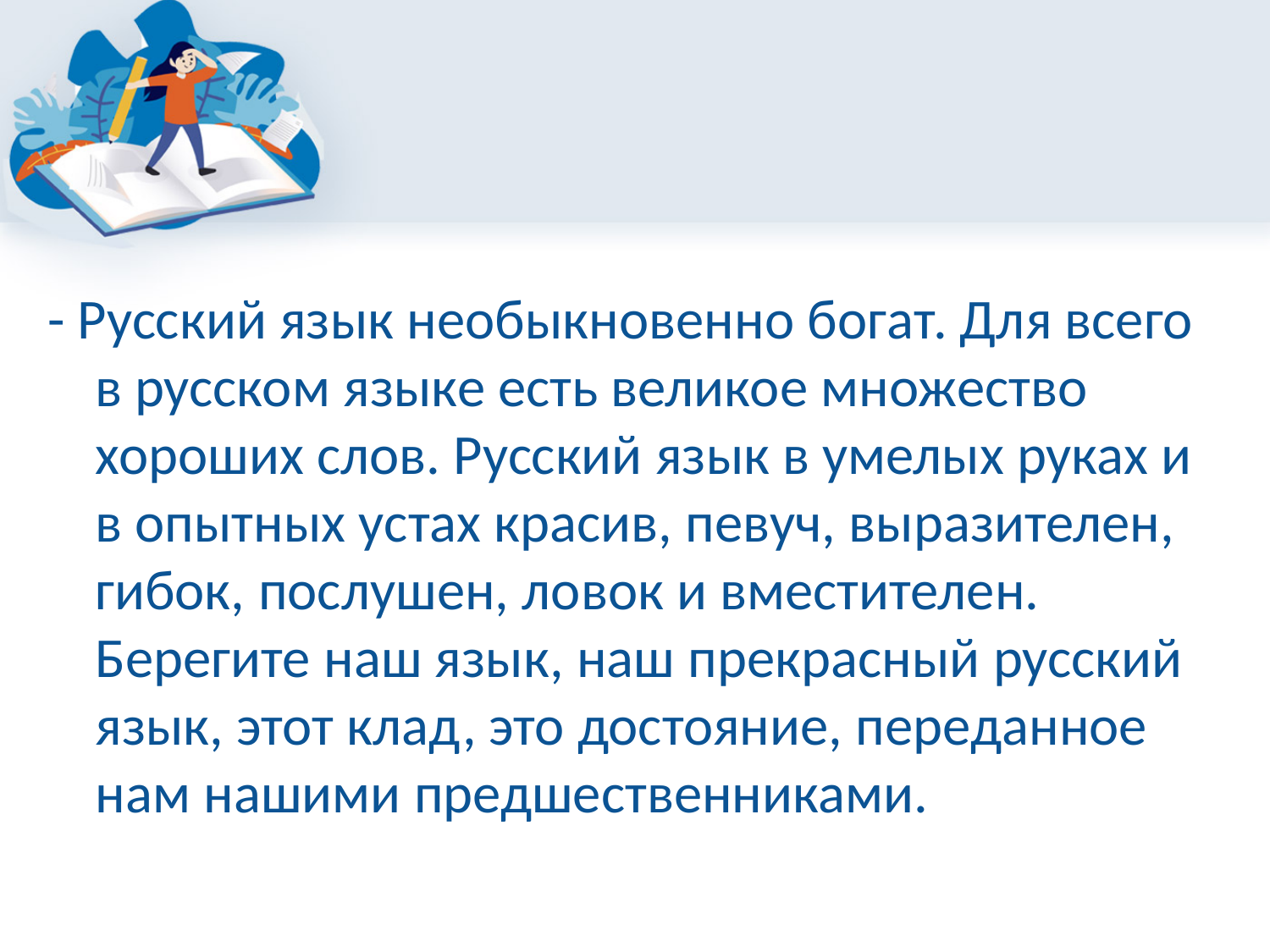

#
- Русский язык необыкновенно богат. Для всего в русском языке есть великое множество хороших слов. Русский язык в умелых руках и в опытных устах красив, певуч, выразителен, гибок, послушен, ловок и вместителен. Берегите наш язык, наш прекрасный русский язык, этот клад, это достояние, переданное нам нашими предшественниками.